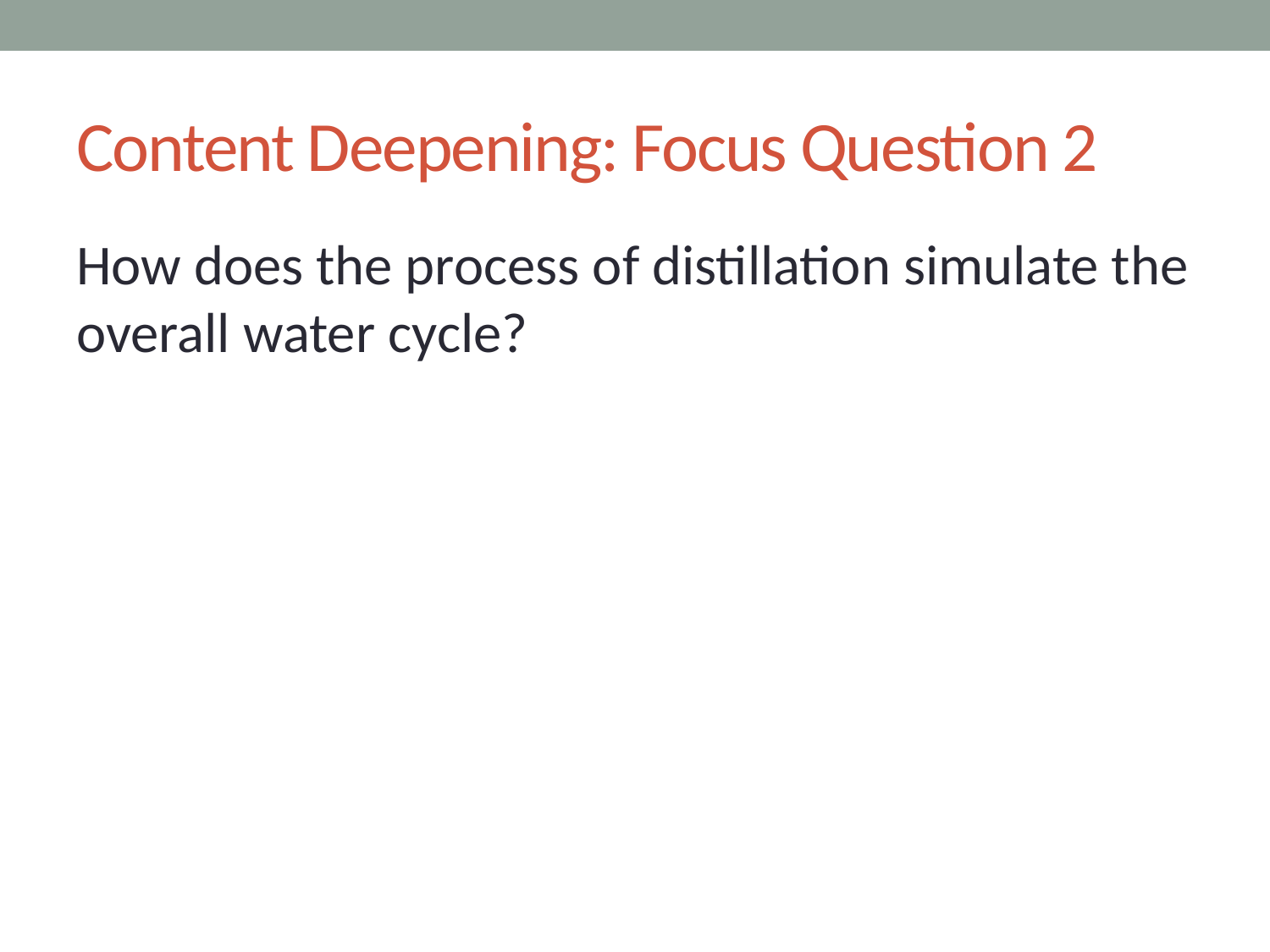

# Content Deepening: Focus Question 2
How does the process of distillation simulate the overall water cycle?